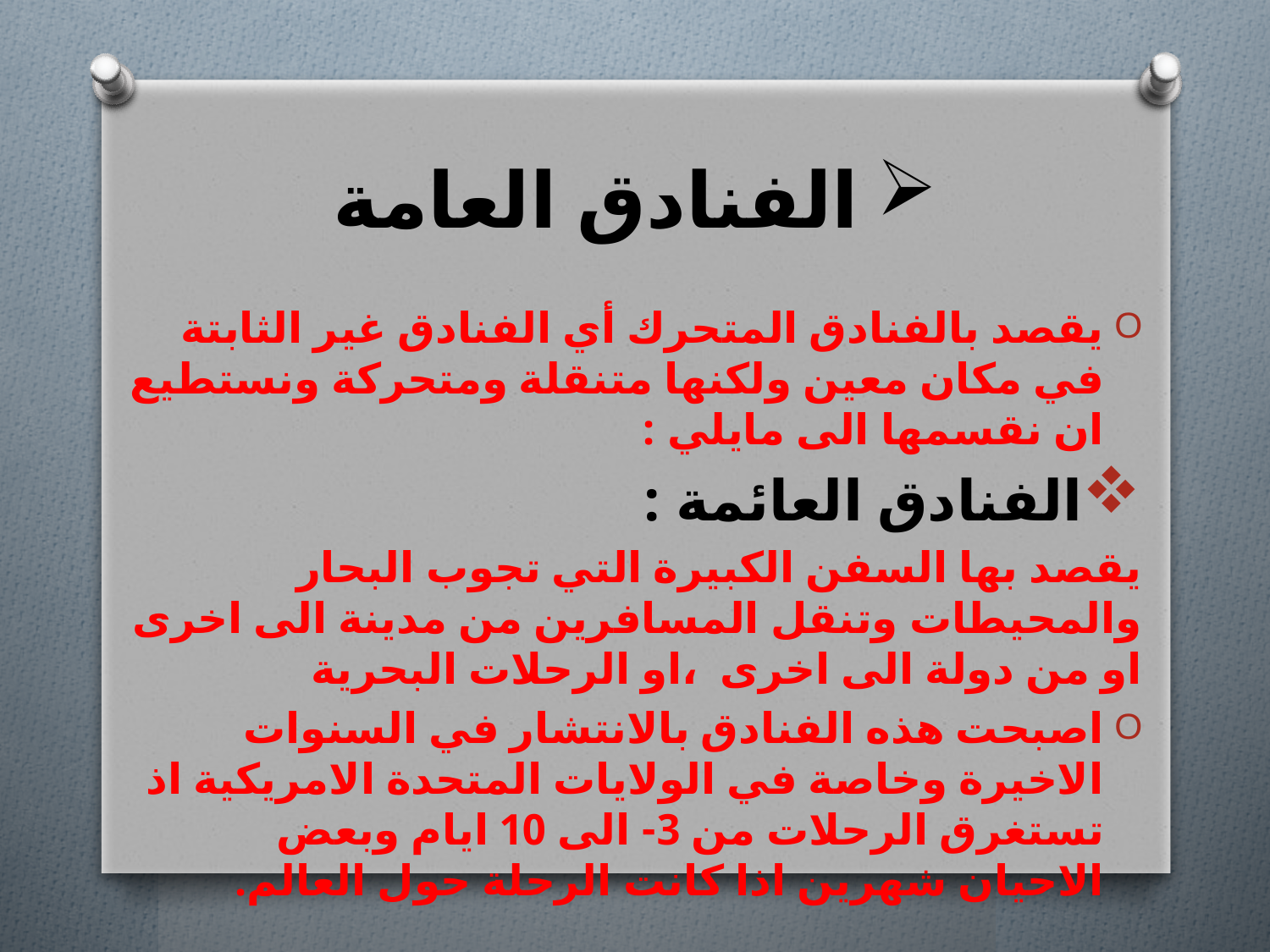

# الفنادق العامة
يقصد بالفنادق المتحرك أي الفنادق غير الثابتة في مكان معين ولكنها متنقلة ومتحركة ونستطيع ان نقسمها الى مايلي :
الفنادق العائمة :
يقصد بها السفن الكبيرة التي تجوب البحار والمحيطات وتنقل المسافرين من مدينة الى اخرى او من دولة الى اخرى  ،او الرحلات البحرية
اصبحت هذه الفنادق بالانتشار في السنوات الاخيرة وخاصة في الولايات المتحدة الامريكية اذ تستغرق الرحلات من 3- الى 10 ايام وبعض الاحيان شهرين اذا كانت الرحلة حول العالم.